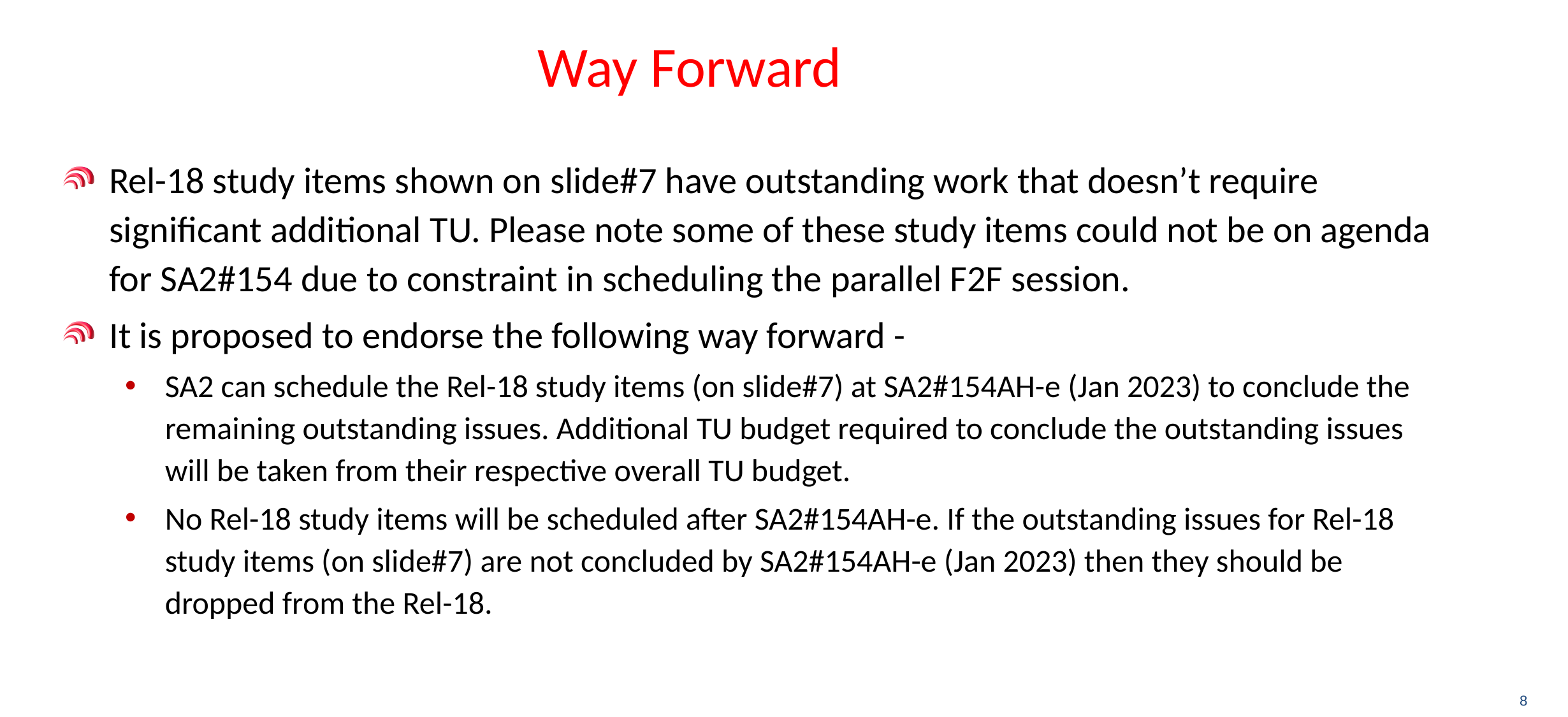

# Way Forward
Rel-18 study items shown on slide#7 have outstanding work that doesn’t require significant additional TU. Please note some of these study items could not be on agenda for SA2#154 due to constraint in scheduling the parallel F2F session.
It is proposed to endorse the following way forward -
SA2 can schedule the Rel-18 study items (on slide#7) at SA2#154AH-e (Jan 2023) to conclude the remaining outstanding issues. Additional TU budget required to conclude the outstanding issues will be taken from their respective overall TU budget.
No Rel-18 study items will be scheduled after SA2#154AH-e. If the outstanding issues for Rel-18 study items (on slide#7) are not concluded by SA2#154AH-e (Jan 2023) then they should be dropped from the Rel-18.